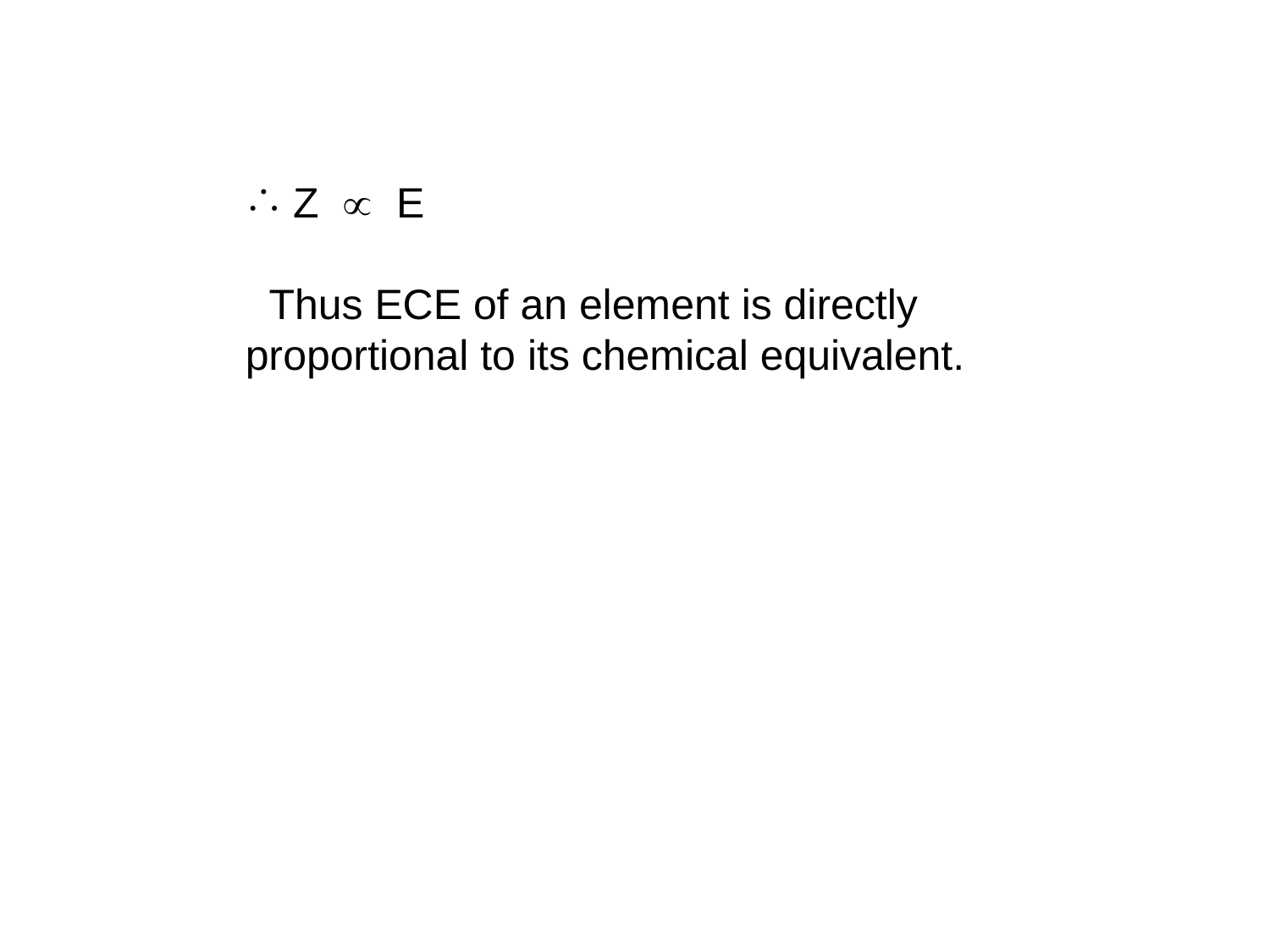

Z  ∝  E

  Thus ECE of an element is directly proportional to its chemical equivalent.